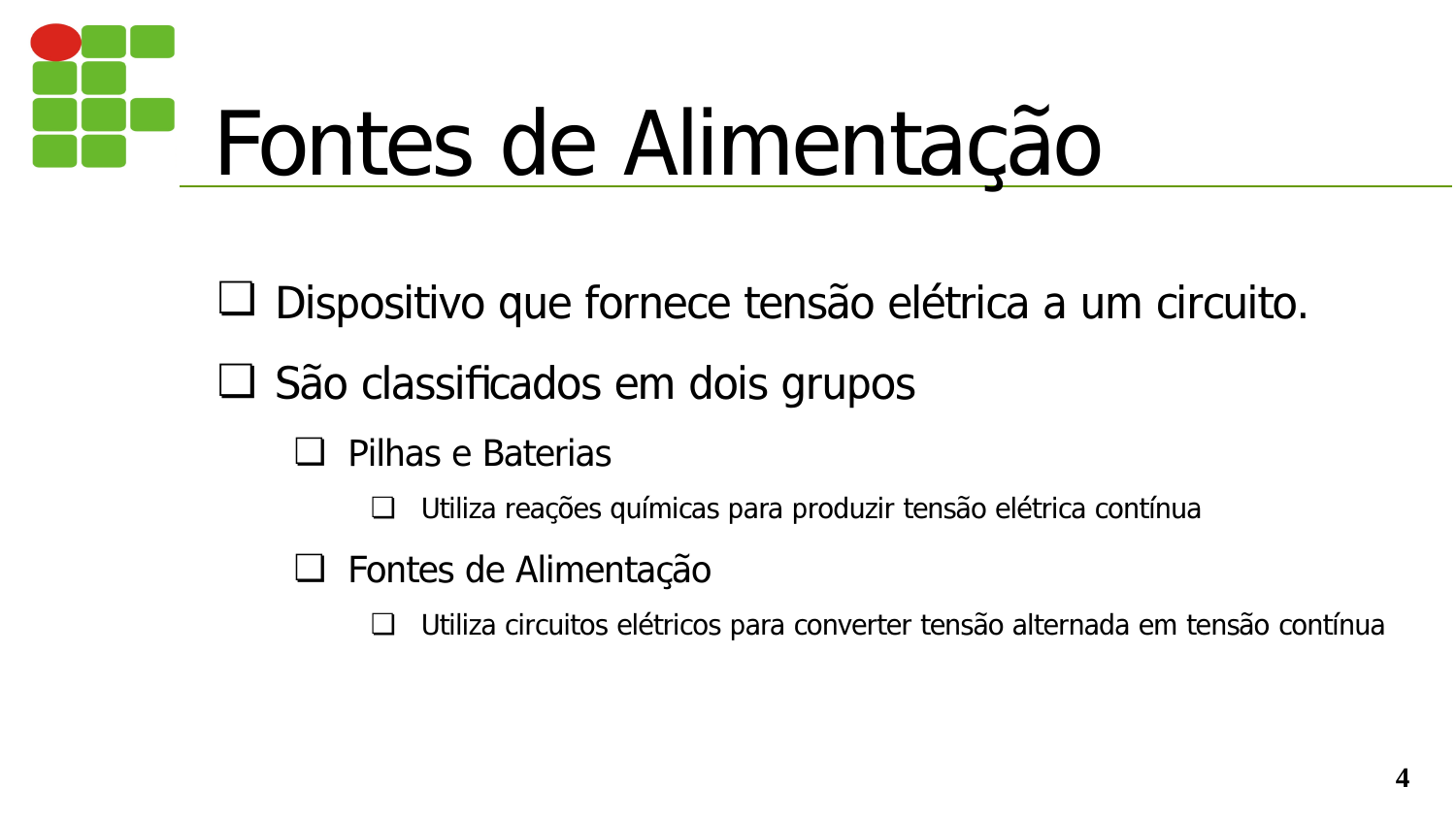

# Fontes de Alimentação
Dispositivo que fornece tensão elétrica a um circuito.
São classificados em dois grupos
Pilhas e Baterias
Utiliza reações químicas para produzir tensão elétrica contínua
Fontes de Alimentação
Utiliza circuitos elétricos para converter tensão alternada em tensão contínua
4